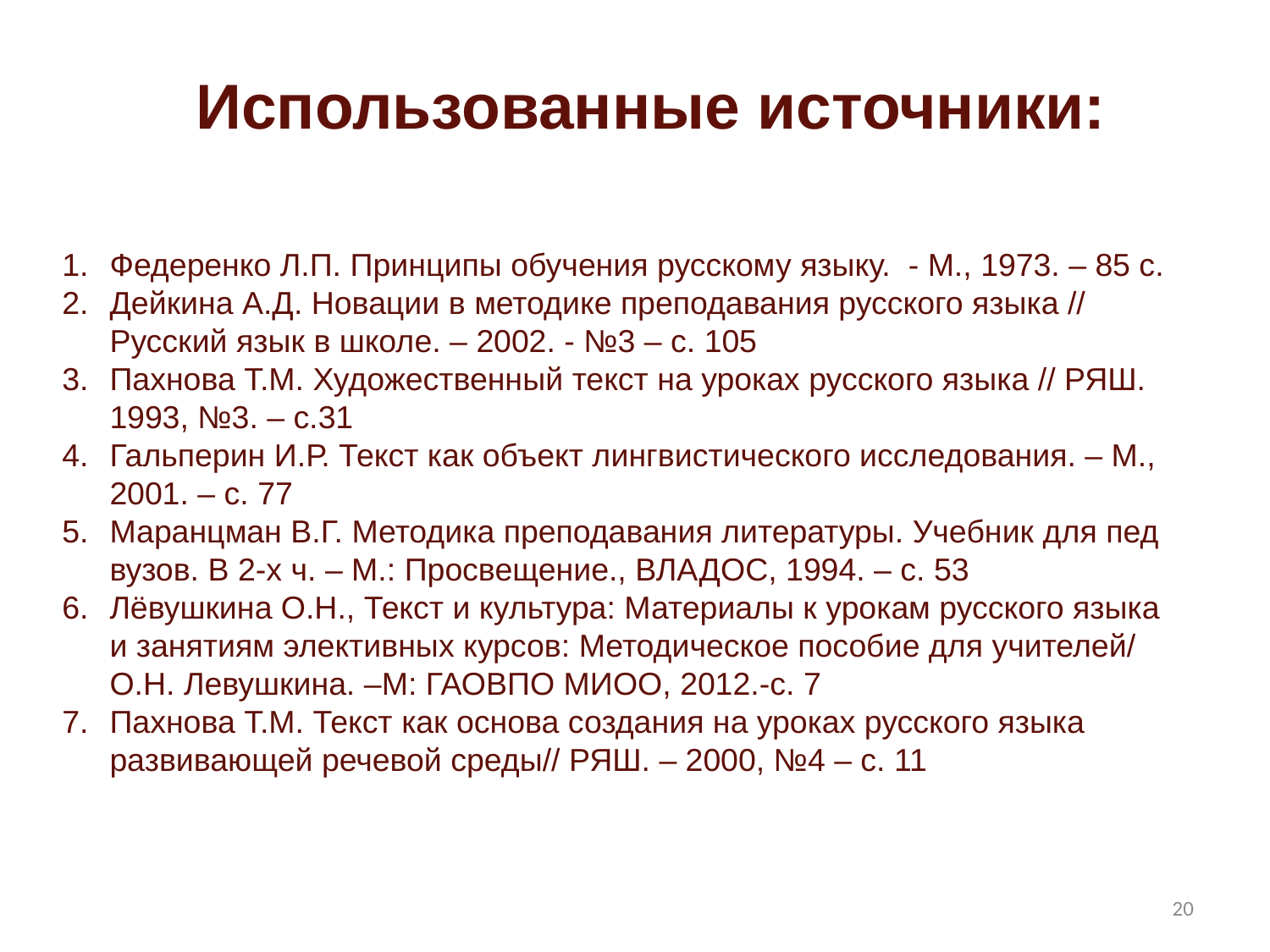

Использованные источники:

Федеренко Л.П. Принципы обучения русскому языку.  - М., 1973. – 85 с.
Дейкина А.Д. Новации в методике преподавания русского языка // Русский язык в школе. – 2002. - №3 – с. 105
Пахнова Т.М. Художественный текст на уроках русского языка // РЯШ. 1993, №3. – с.31
Гальперин И.Р. Текст как объект лингвистического исследования. – М., 2001. – с. 77
Маранцман В.Г. Методика преподавания литературы. Учебник для пед вузов. В 2-х ч. – М.: Просвещение., ВЛАДОС, 1994. – с. 53
Лёвушкина О.Н., Текст и культура: Материалы к урокам русского языка и занятиям элективных курсов: Методическое пособие для учителей/ О.Н. Левушкина. –М: ГАОВПО МИОО, 2012.-с. 7
Пахнова Т.М. Текст как основа создания на уроках русского языка развивающей речевой среды// РЯШ. – 2000, №4 – с. 11

20